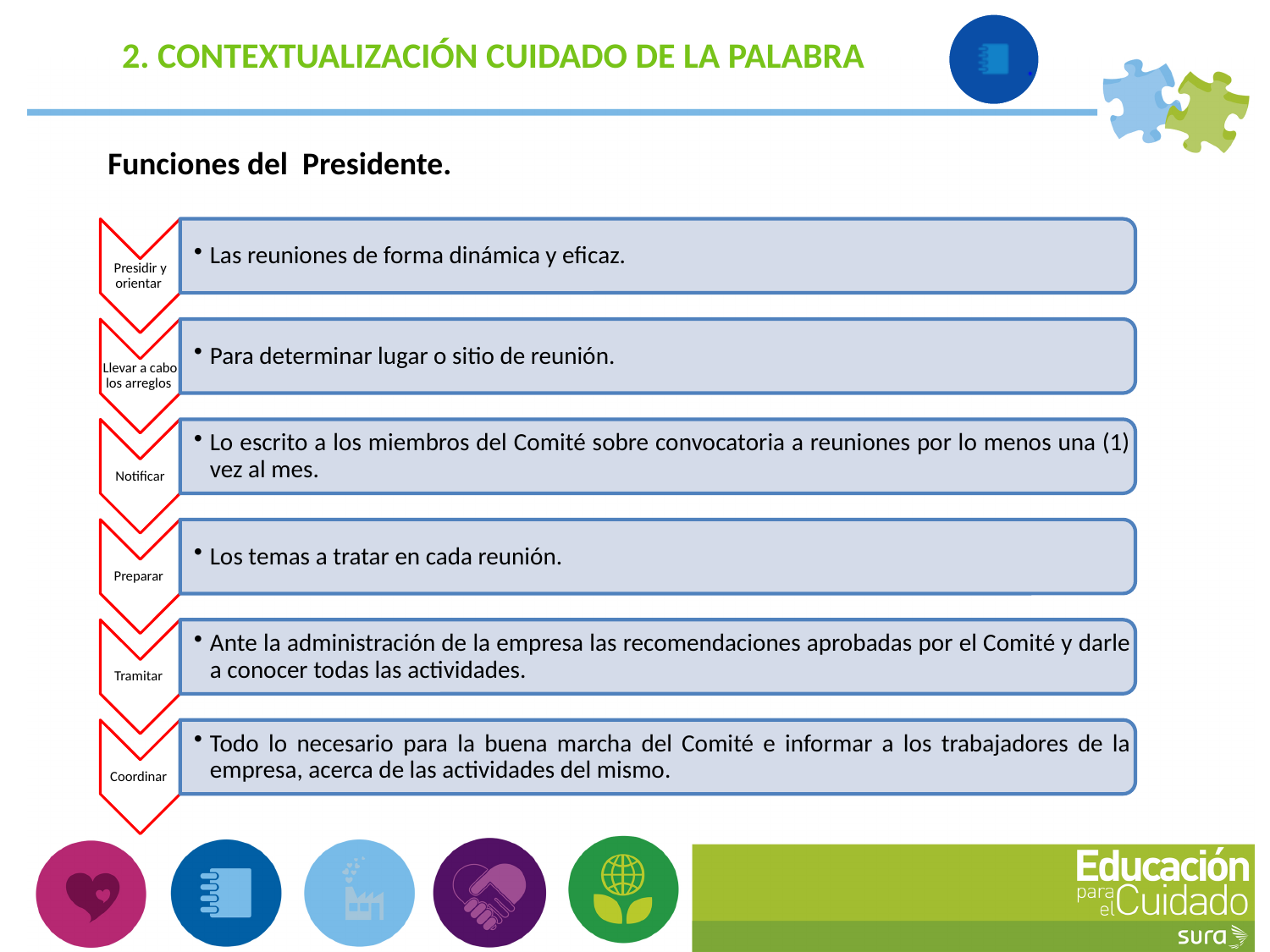

2. CONTEXTUALIZACIÓN CUIDADO DE LA PALABRA

Funciones del  Presidente.

Presidir y orientar
Las reuniones de forma dinámica y eficaz.
Llevar a cabo los arreglos
Para determinar lugar o sitio de reunión.
Notificar
Lo escrito a los miembros del Comité sobre convocatoria a reuniones por lo menos una (1) vez al mes.
Preparar
Los temas a tratar en cada reunión.
Tramitar
Ante la administración de la empresa las recomendaciones aprobadas por el Comité y darle a conocer todas las actividades.
Coordinar
Todo lo necesario para la buena marcha del Comité e informar a los trabajadores de la empresa, acerca de las actividades del mismo.